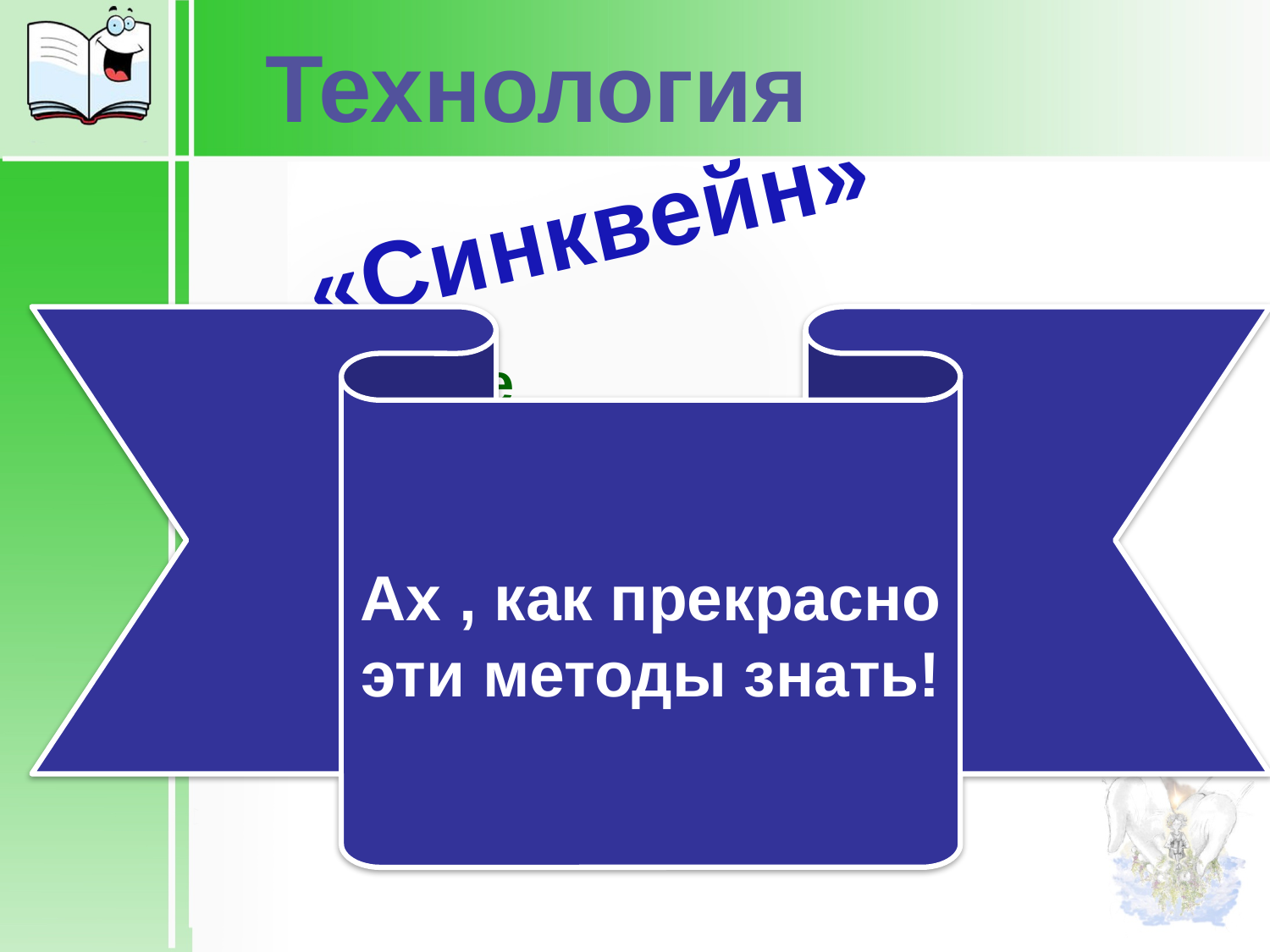

#
Технология
«Синквейн»

    Название ______
Описание ______
Действия  ______
Чувство    ______
Повторение сути ______

Ах , как прекрасно
эти методы знать!